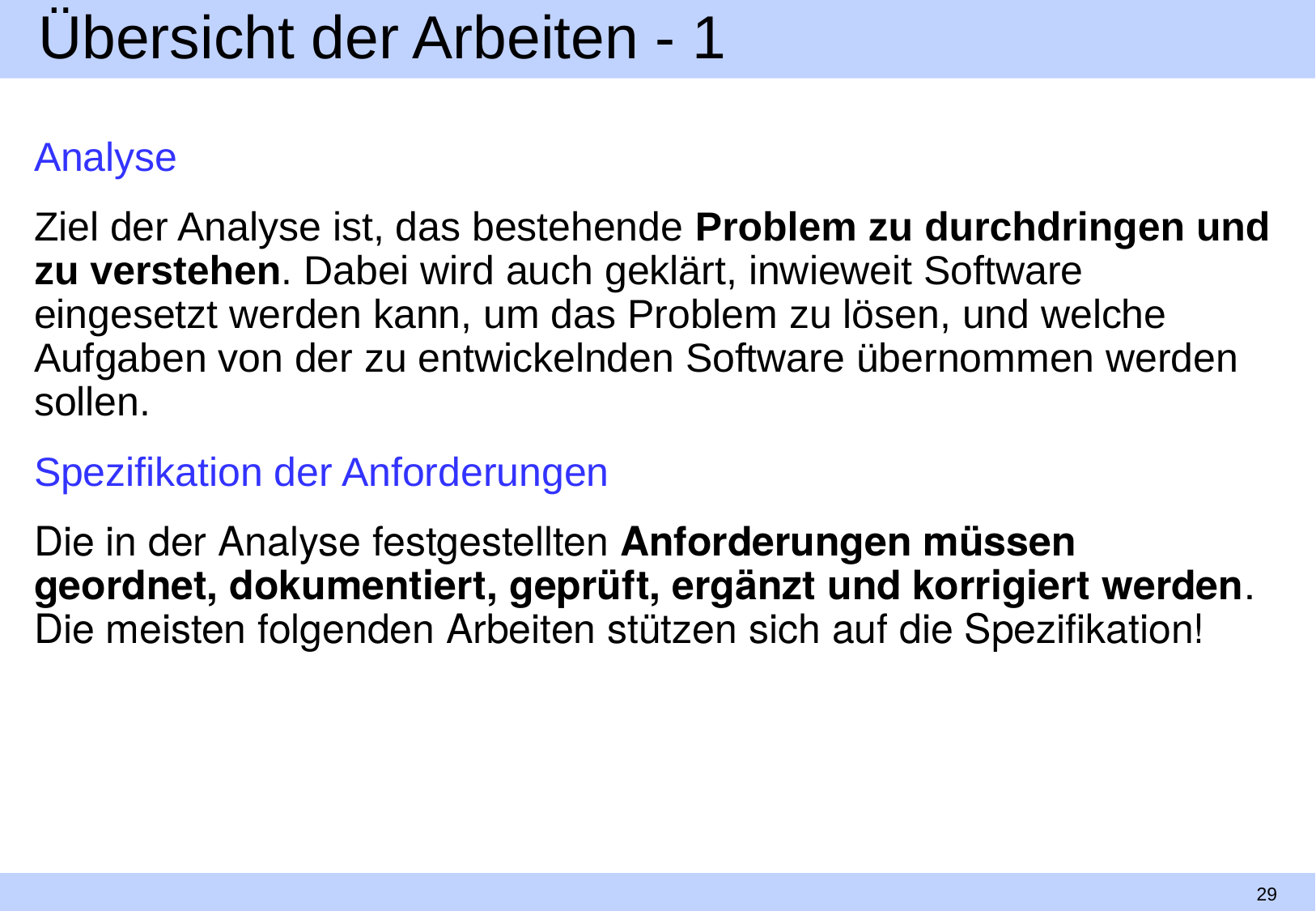

# Übersicht der Arbeiten - 1
Analyse
Ziel der Analyse ist, das bestehende Problem zu durchdringen und zu verstehen. Dabei wird auch geklärt, inwieweit Software eingesetzt werden kann, um das Problem zu lösen, und welche Aufgaben von der zu entwickelnden Software übernommen werden sollen.
Spezifikation der Anforderungen
Die in der Analyse festgestellten Anforderungen müssen geordnet, dokumentiert, geprüft, ergänzt und korrigiert werden. Die meisten folgenden Arbeiten stützen sich auf die Spezifikation!

29